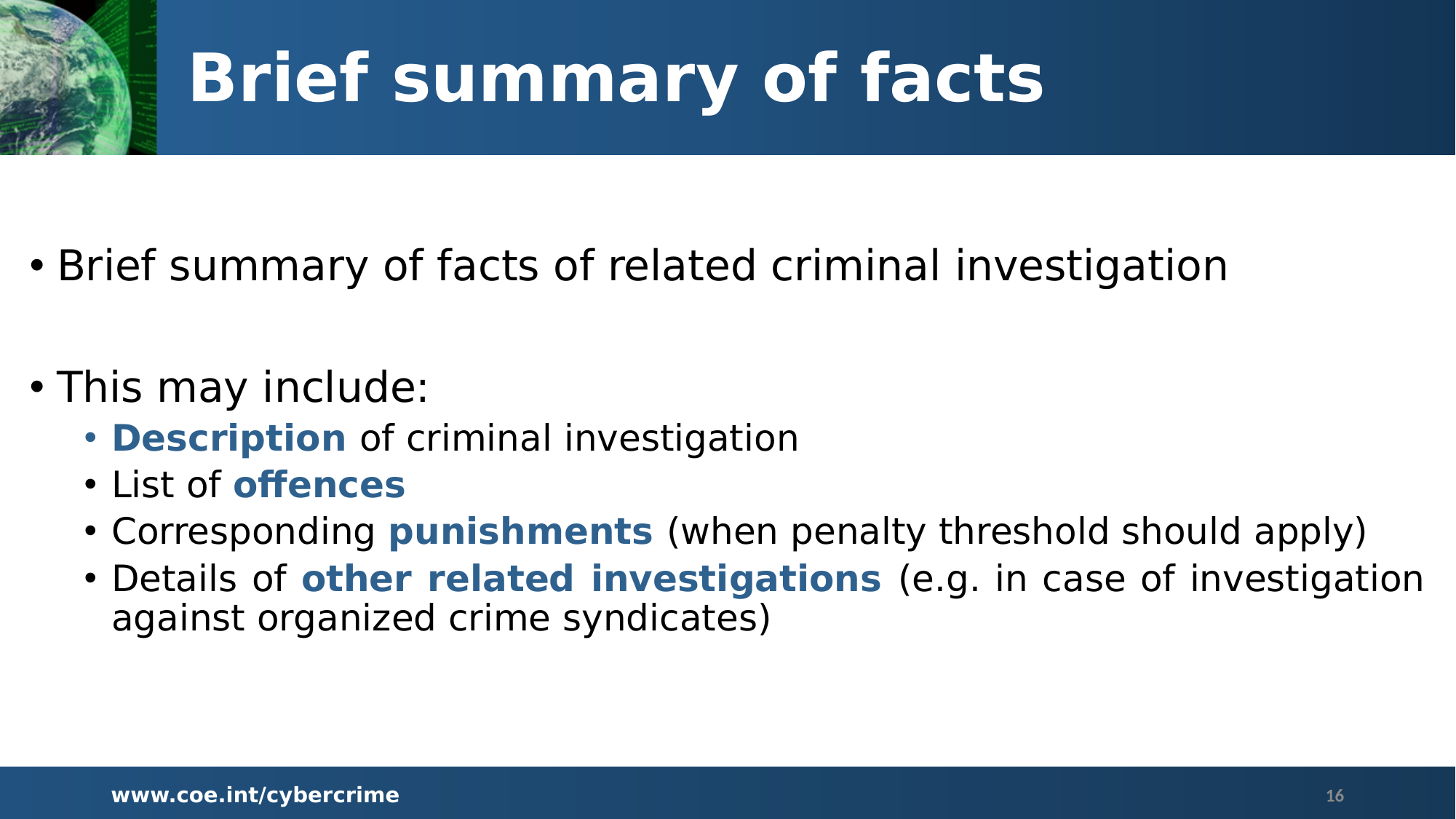

# Brief summary of facts

Brief summary of facts of related criminal investigation

This may include:
Description of criminal investigation
List of offences
Corresponding punishments (when penalty threshold should apply)
Details of other related investigations (e.g. in case of investigation against organized crime syndicates)

www.coe.int/cybercrime
16